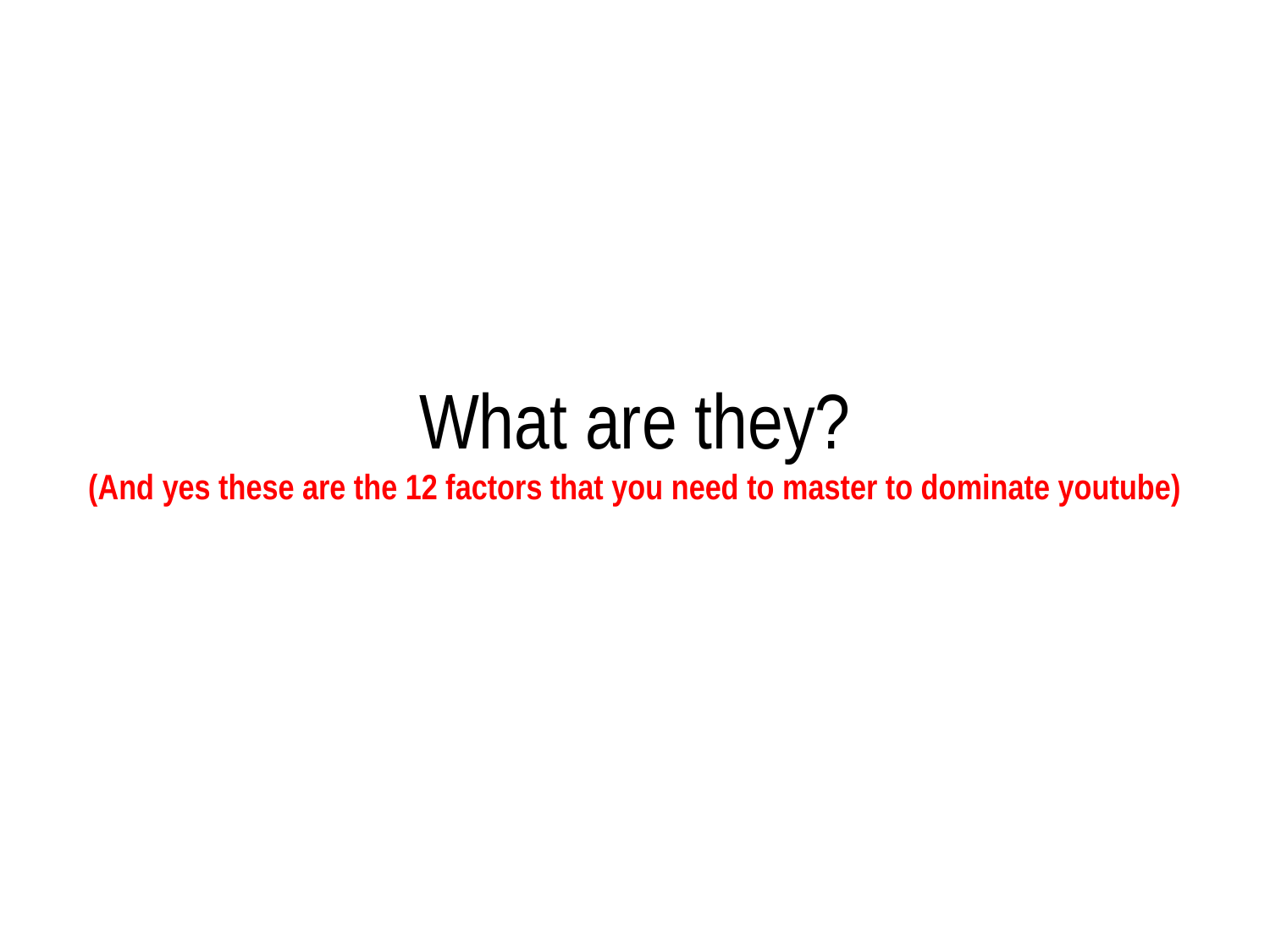

# What are they? (And yes these are the 12 factors that you need to master to dominate youtube)